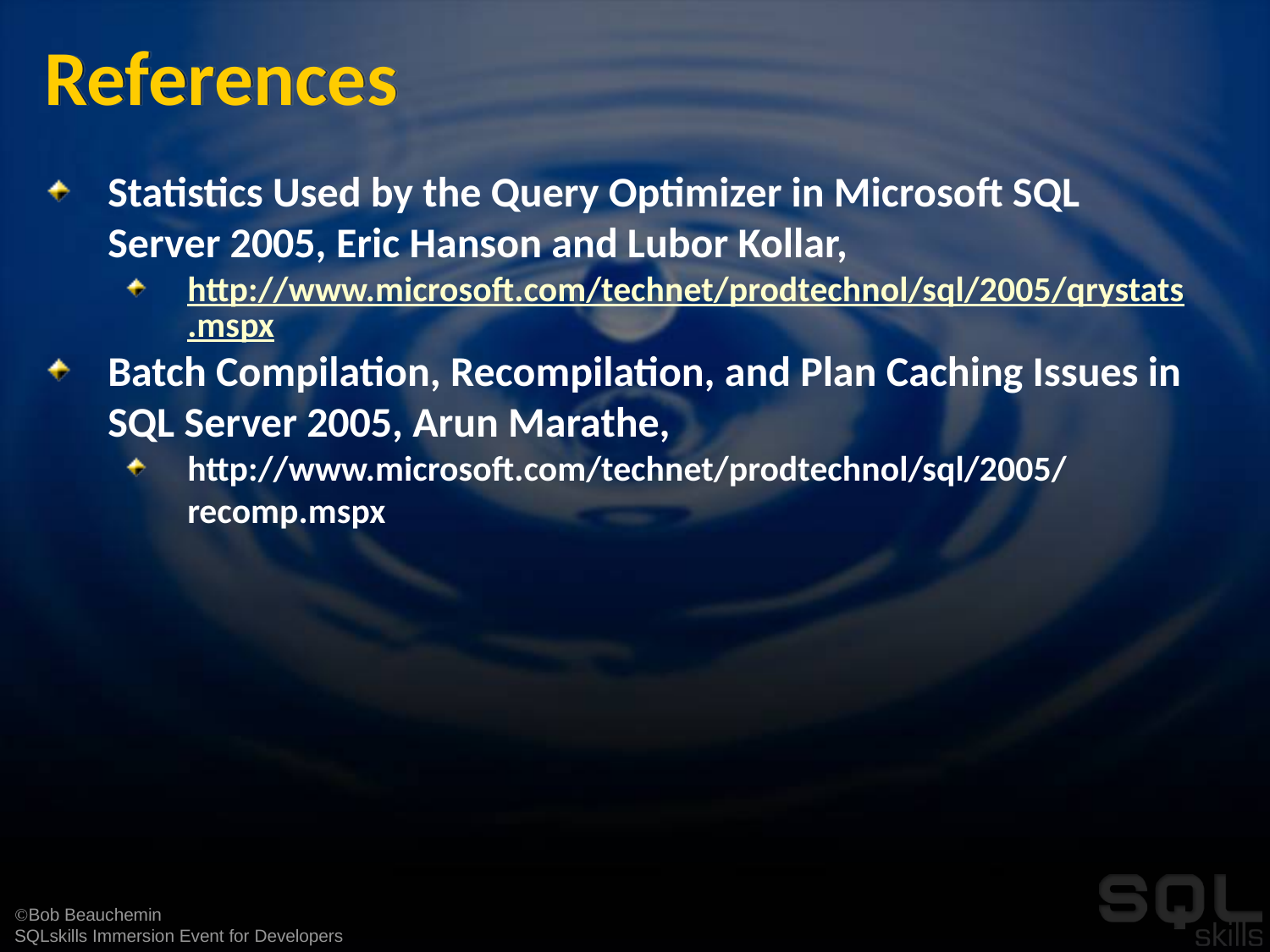

# References
Statistics Used by the Query Optimizer in Microsoft SQL Server 2005, Eric Hanson and Lubor Kollar,
http://www.microsoft.com/technet/prodtechnol/sql/2005/qrystats.mspx
Batch Compilation, Recompilation, and Plan Caching Issues in SQL Server 2005, Arun Marathe,
http://www.microsoft.com/technet/prodtechnol/sql/2005/recomp.mspx